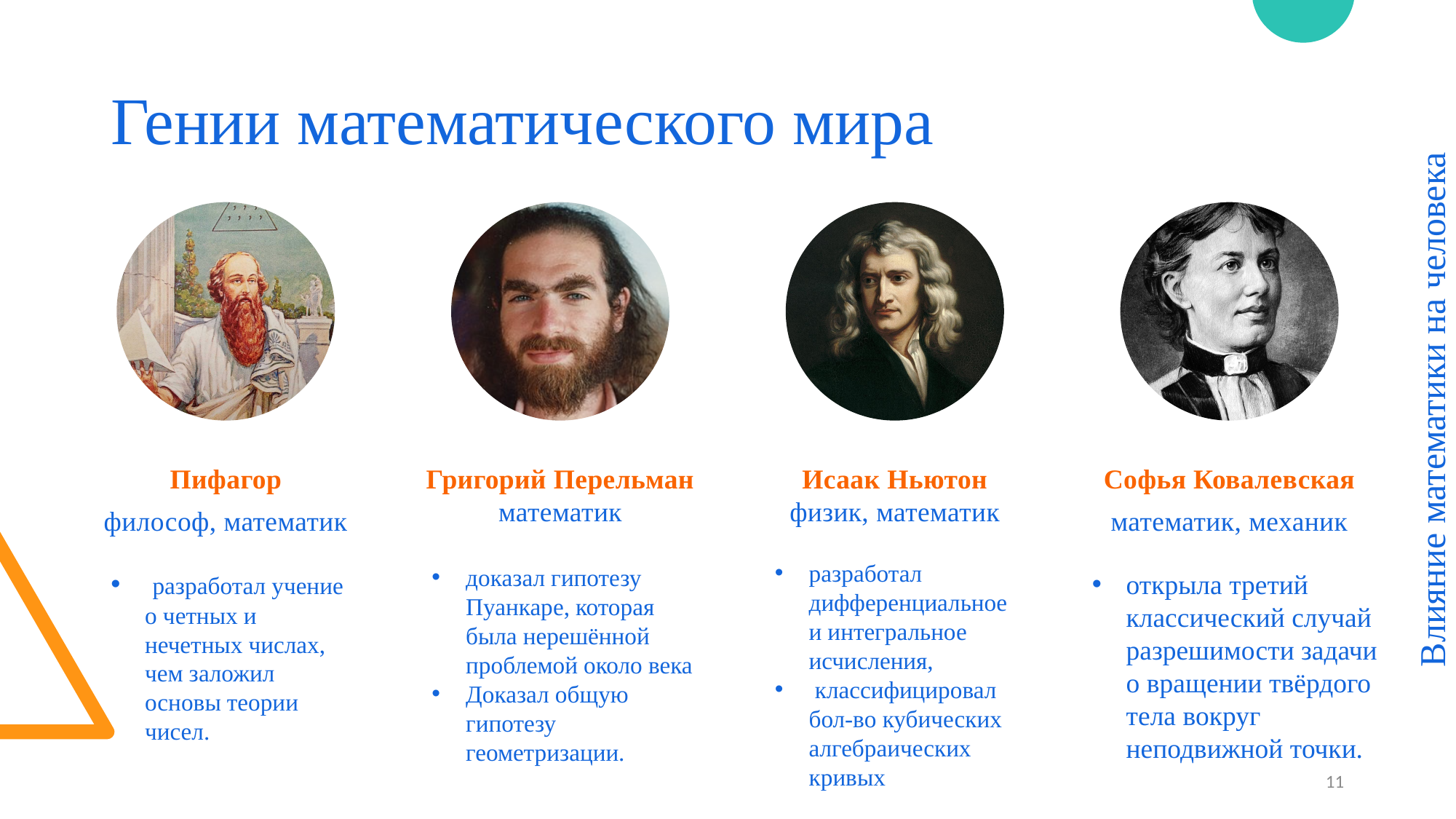

# Гении математического мира
Пифагор
философ, математик
Григорий Перельман
математик
Исаак Ньютон
физик, математик
Софья Ковалевская
математик, механик
Влияние математики на человека
разработал дифференциальное и интегральное исчисления,
 классифицировал бол-во кубических алгебраических кривых

доказал гипотезу Пуанкаре, которая была нерешённой проблемой около века
Доказал общую гипотезу геометризации.
 разработал учение о четных и нечетных числах, чем заложил основы теории чисел.
открыла третий классический случай разрешимости задачи о вращении твёрдого тела вокруг неподвижной точки.
11